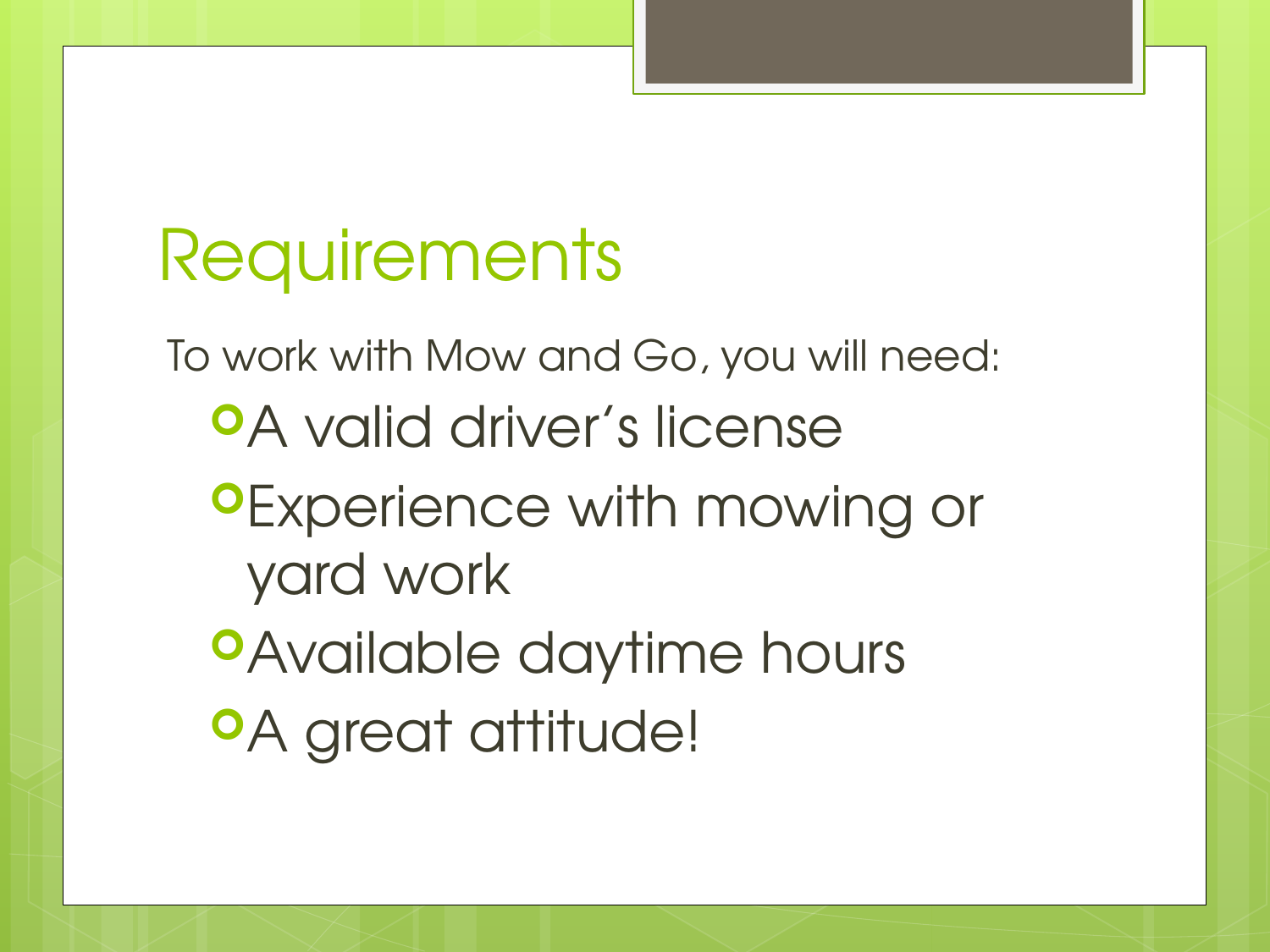

# Requirements
To work with Mow and Go, you will need:
A valid driver’s license
Experience with mowing or yard work
Available daytime hours
A great attitude!